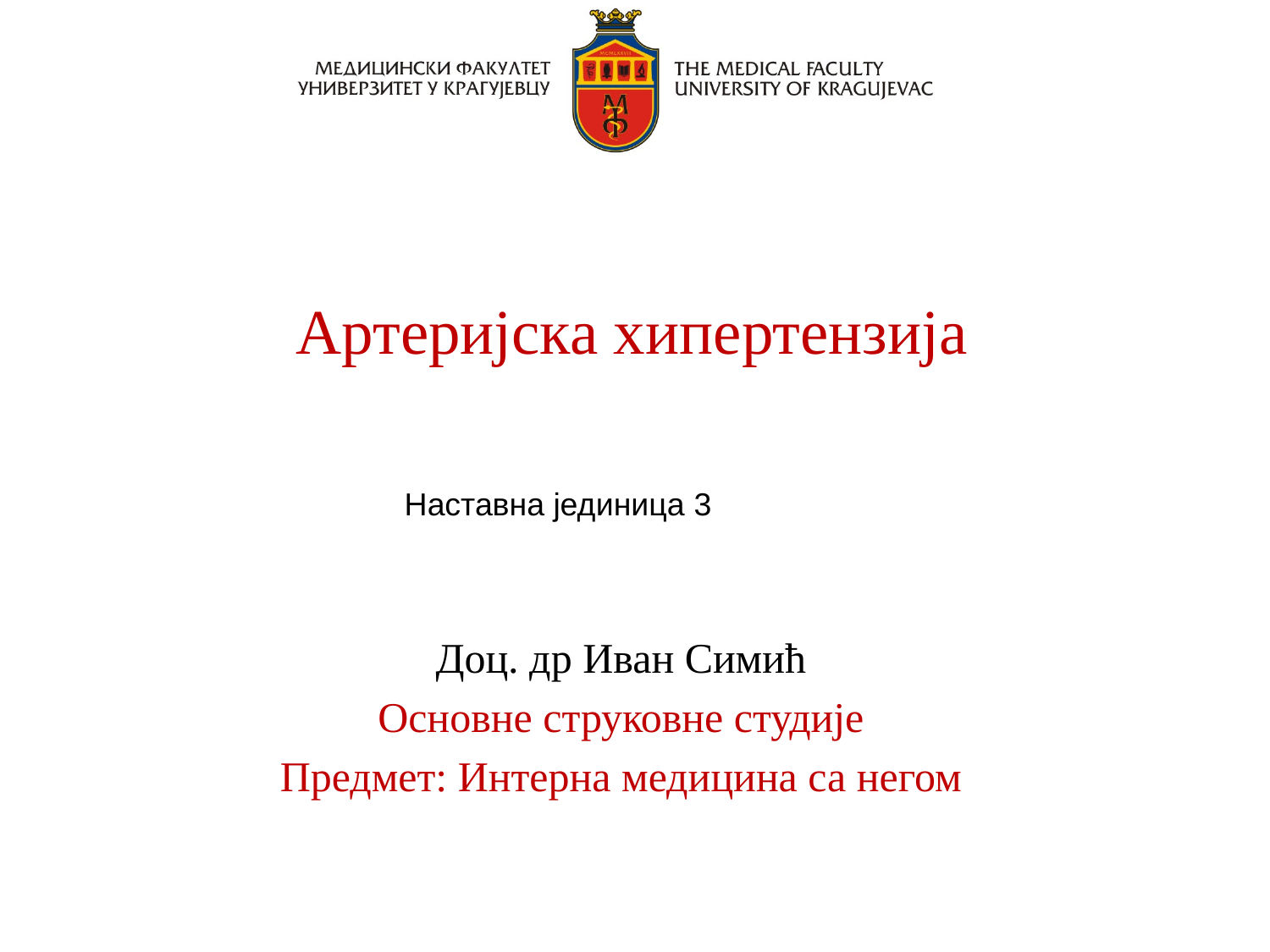

# Артеријска хипертензија
Наставна јединица 3
Доц. др Иван Симић
Основне струковне студије
Предмет: Интерна медицина са негом